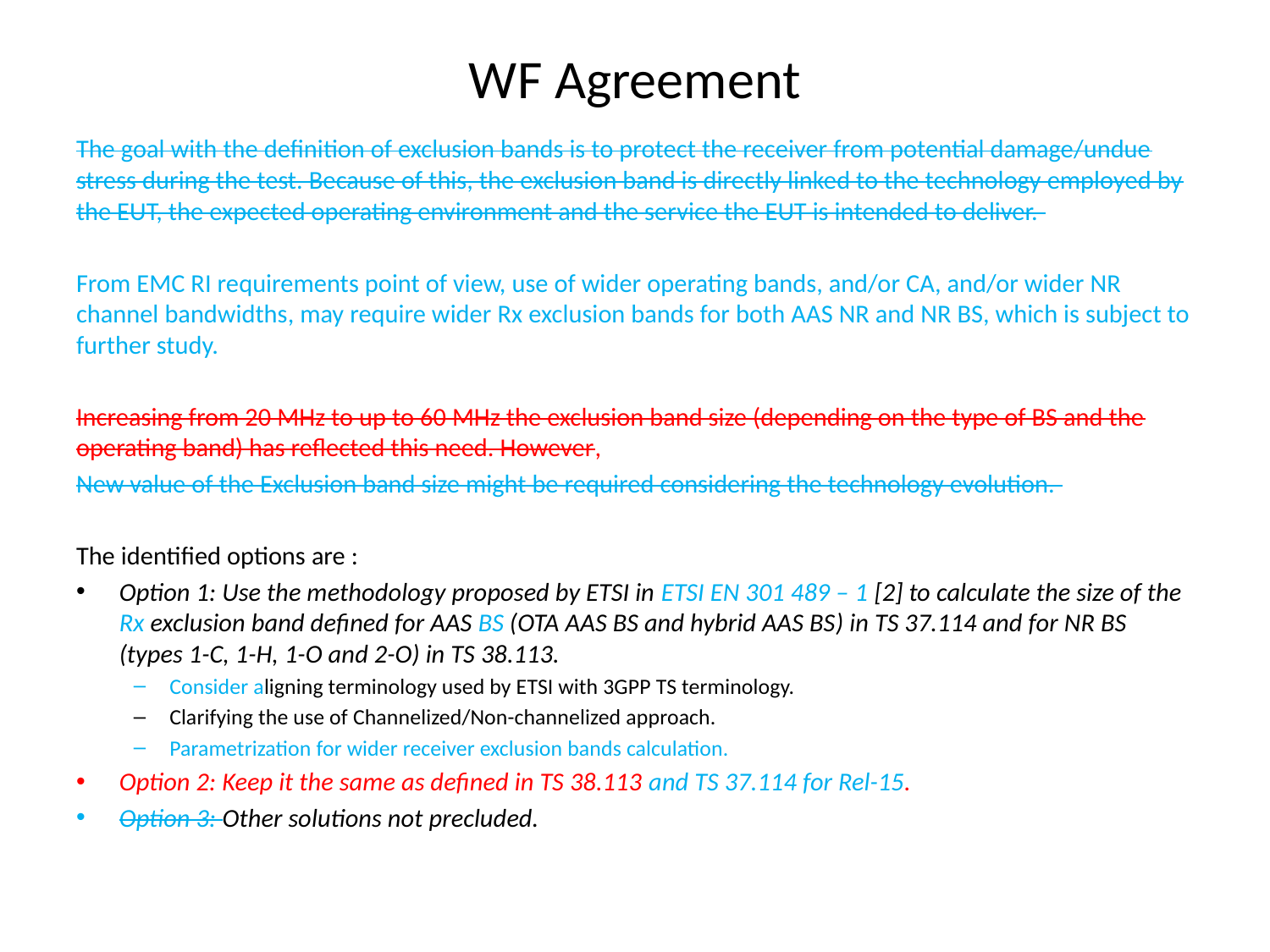

# WF Agreement
The goal with the definition of exclusion bands is to protect the receiver from potential damage/undue stress during the test. Because of this, the exclusion band is directly linked to the technology employed by the EUT, the expected operating environment and the service the EUT is intended to deliver.

From EMC RI requirements point of view, use of wider operating bands, and/or CA, and/or wider NR channel bandwidths, may require wider Rx exclusion bands for both AAS NR and NR BS, which is subject to further study.

Increasing from 20 MHz to up to 60 MHz the exclusion band size (depending on the type of BS and the operating band) has reflected this need. However, a
New value of the Exclusion band size might be required considering the technology evolution.

The identified options are :
Option 1: Use the methodology proposed by ETSI in ETSI EN 301 489 – 1 [2] to calculate the size of the Rx exclusion band defined for AAS BS (OTA AAS BS and hybrid AAS BS) in TS 37.114 and for NR BS (types 1-C, 1-H, 1-O and 2-O) in TS 38.113.
Consider aligning terminology used by ETSI with 3GPP TS terminology.
Clarifying the use of Channelized/Non-channelized approach.
Parametrization for wider receiver exclusion bands calculation.
Option 2: Keep it the same as defined in TS 38.113 and TS 37.114 for Rel-15.
Option 3: Other solutions not precluded.